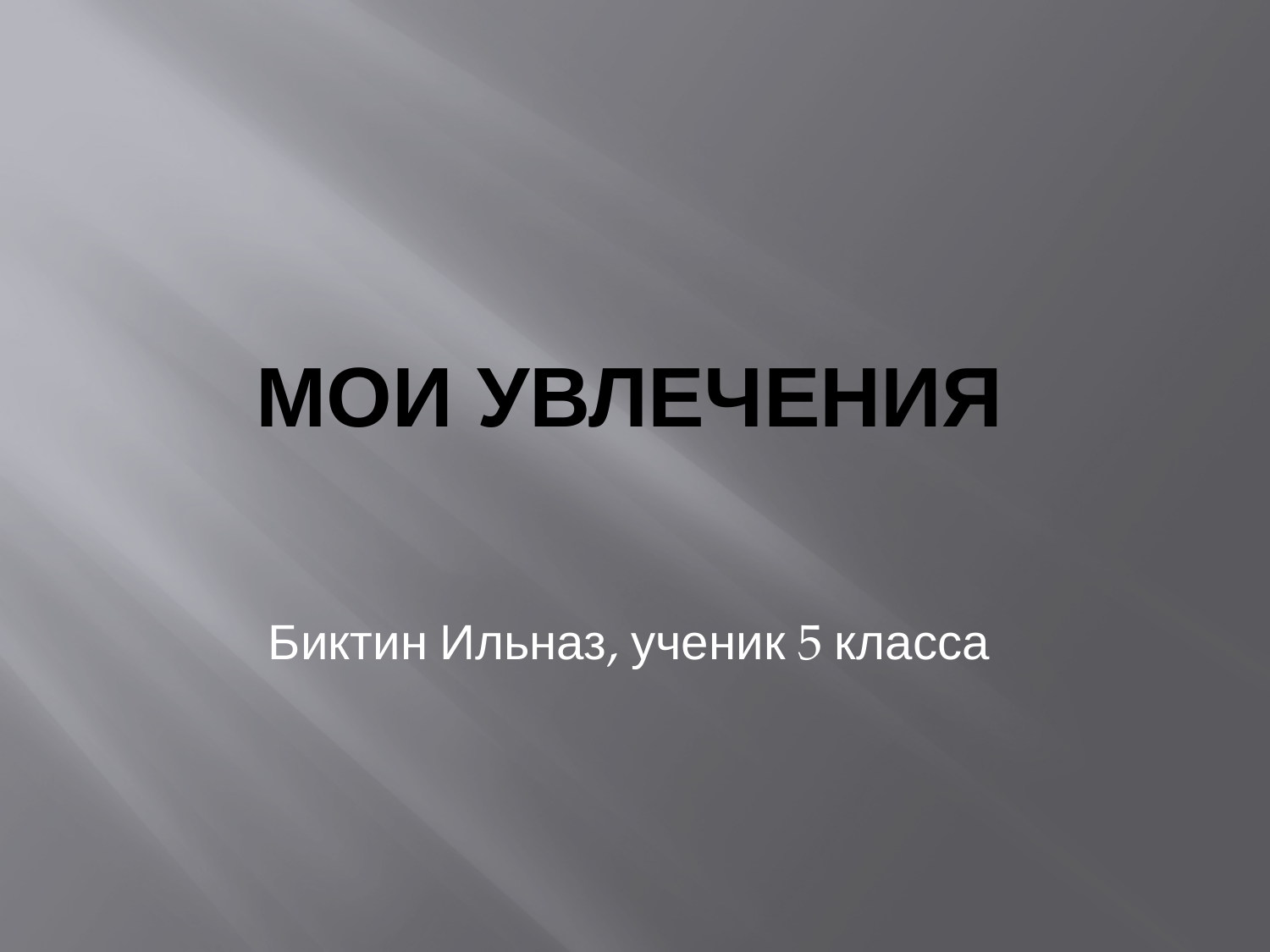

# Мои увлечения

Биктин Ильназ, ученик 5 класса